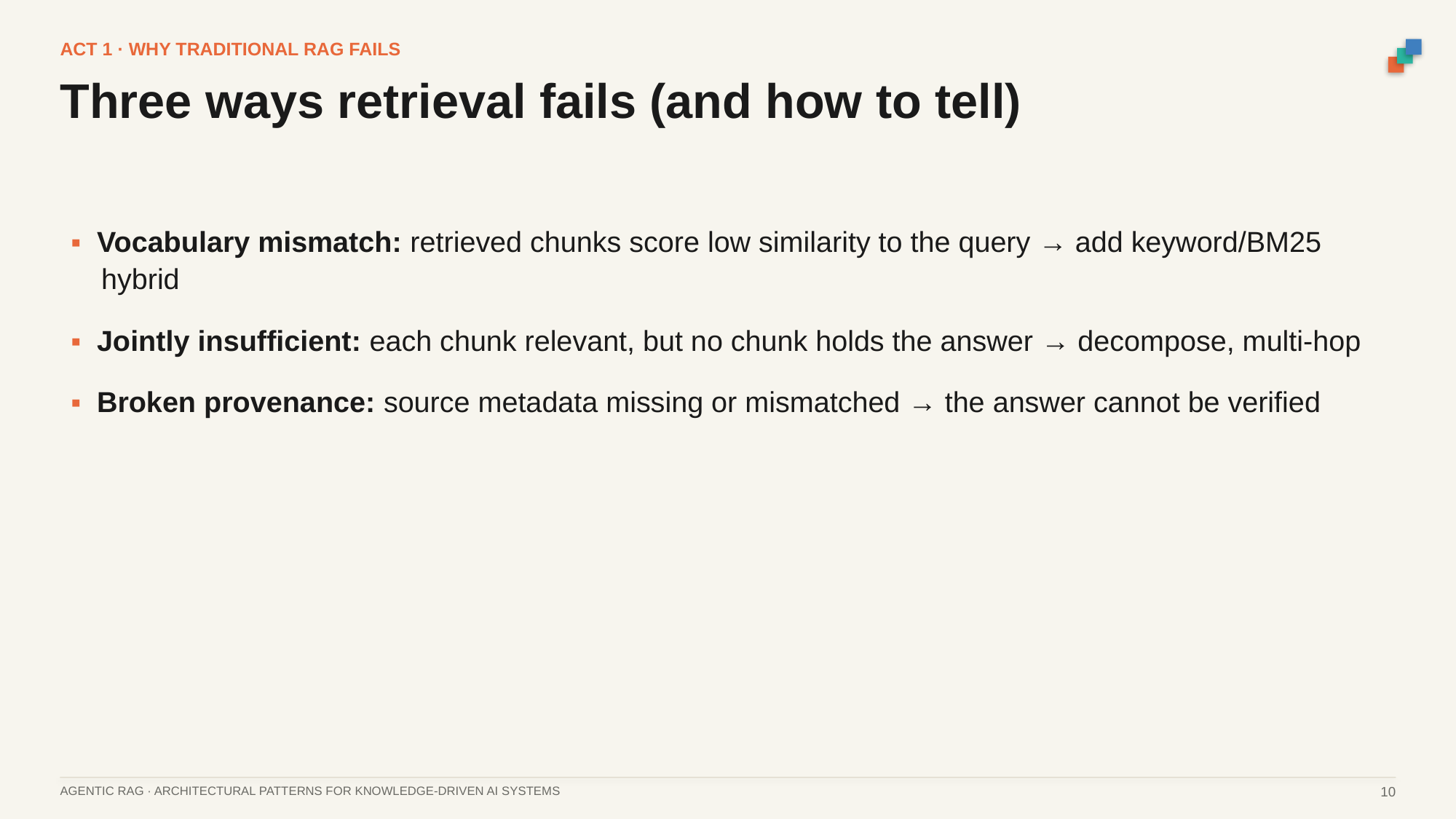

ACT 1 · WHY TRADITIONAL RAG FAILS

Three ways retrieval fails (and how to tell)
▪  Vocabulary mismatch: retrieved chunks score low similarity to the query → add keyword/BM25 hybrid
▪  Jointly insufficient: each chunk relevant, but no chunk holds the answer → decompose, multi-hop
▪  Broken provenance: source metadata missing or mismatched → the answer cannot be verified

AGENTIC RAG · ARCHITECTURAL PATTERNS FOR KNOWLEDGE-DRIVEN AI SYSTEMS
10